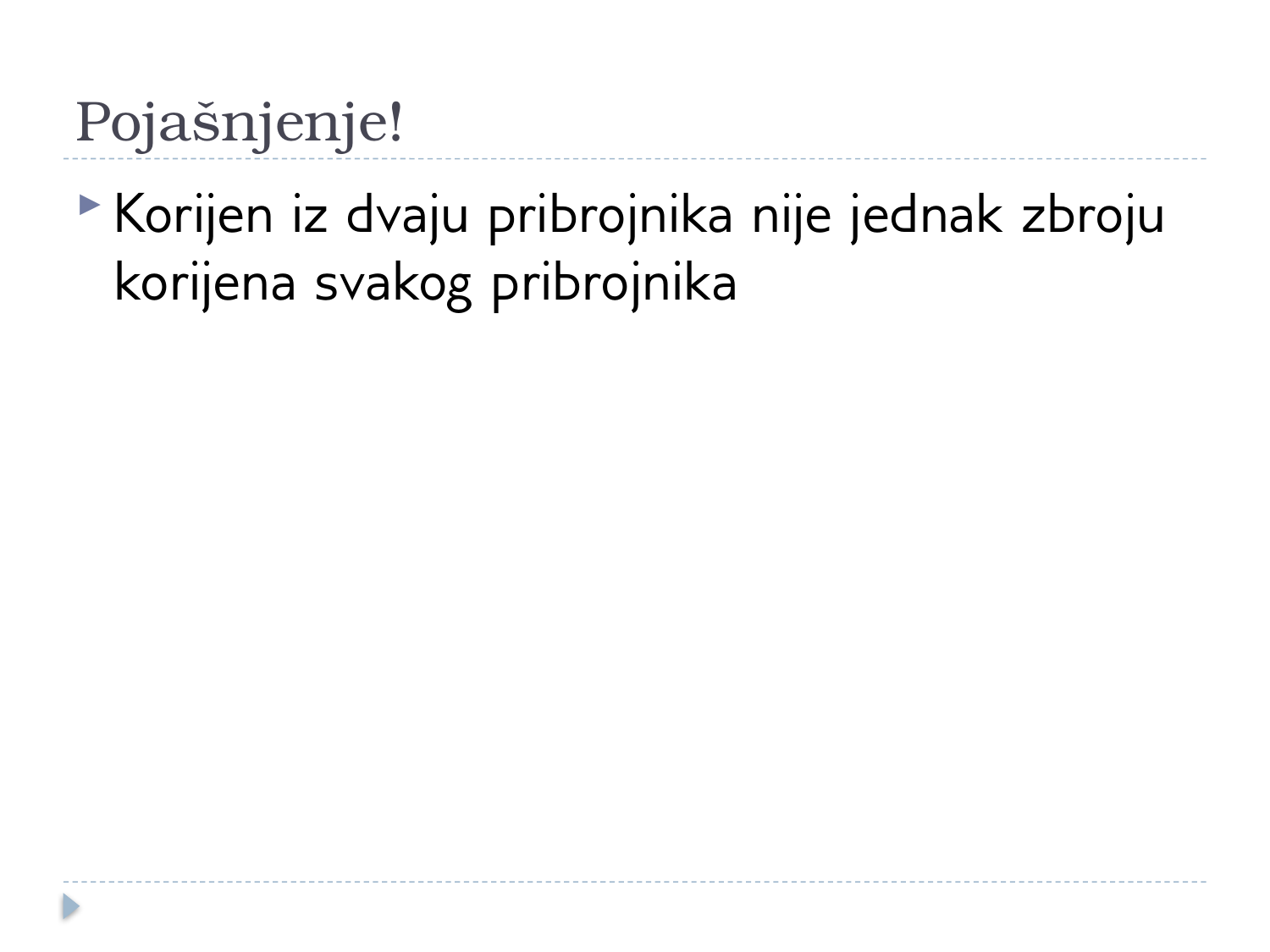

# Pojašnjenje!
Korijen iz dvaju pribrojnika nije jednak zbroju korijena svakog pribrojnika